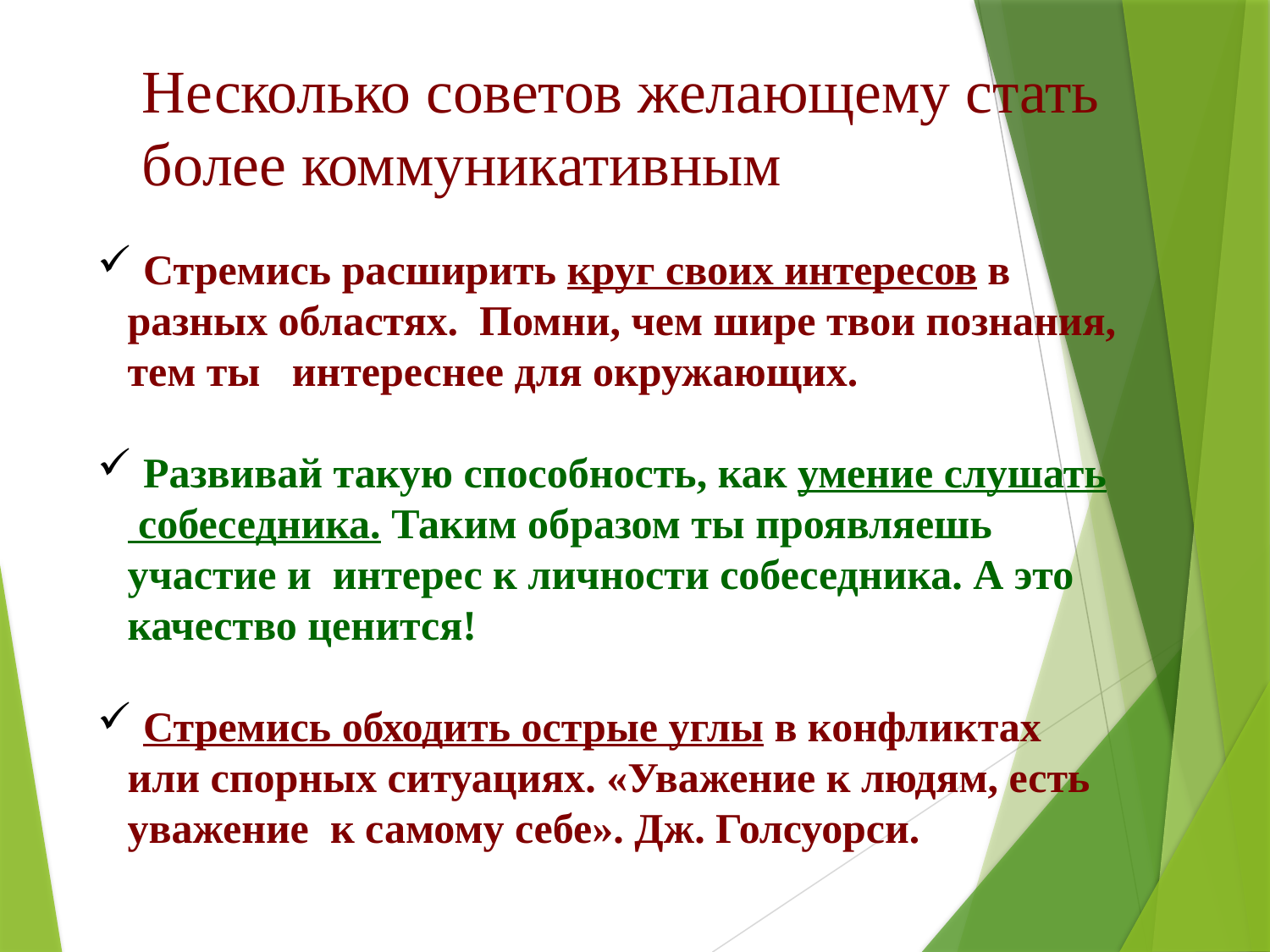

# Несколько советов желающему стать более коммуникативным
 Стремись расширить круг своих интересов в разных областях.  Помни, чем шире твои познания, тем ты   интереснее для окружающих.

 Развивай такую способность, как умение слушать  собеседника. Таким образом ты проявляешь участие и  интерес к личности собеседника. А это качество ценится!

 Стремись обходить острые углы в конфликтах  или спорных ситуациях. «Уважение к людям, есть уважение  к самому себе». Дж. Голсуорси.